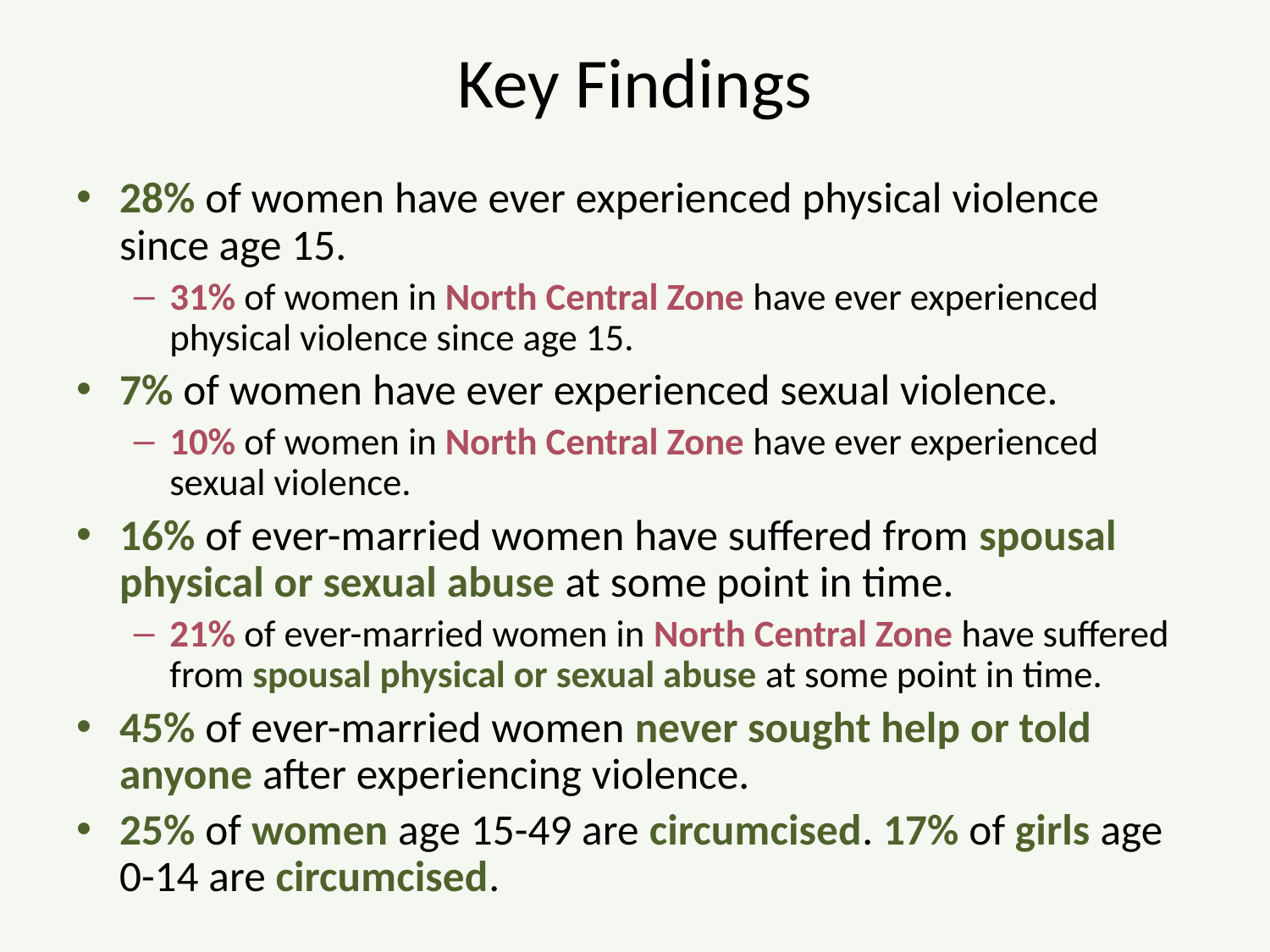

# Key Findings
28% of women have ever experienced physical violence since age 15.
31% of women in North Central Zone have ever experienced physical violence since age 15.
7% of women have ever experienced sexual violence.
10% of women in North Central Zone have ever experienced sexual violence.
16% of ever-married women have suffered from spousal physical or sexual abuse at some point in time.
21% of ever-married women in North Central Zone have suffered from spousal physical or sexual abuse at some point in time.
45% of ever-married women never sought help or told anyone after experiencing violence.
25% of women age 15-49 are circumcised. 17% of girls age 0-14 are circumcised.